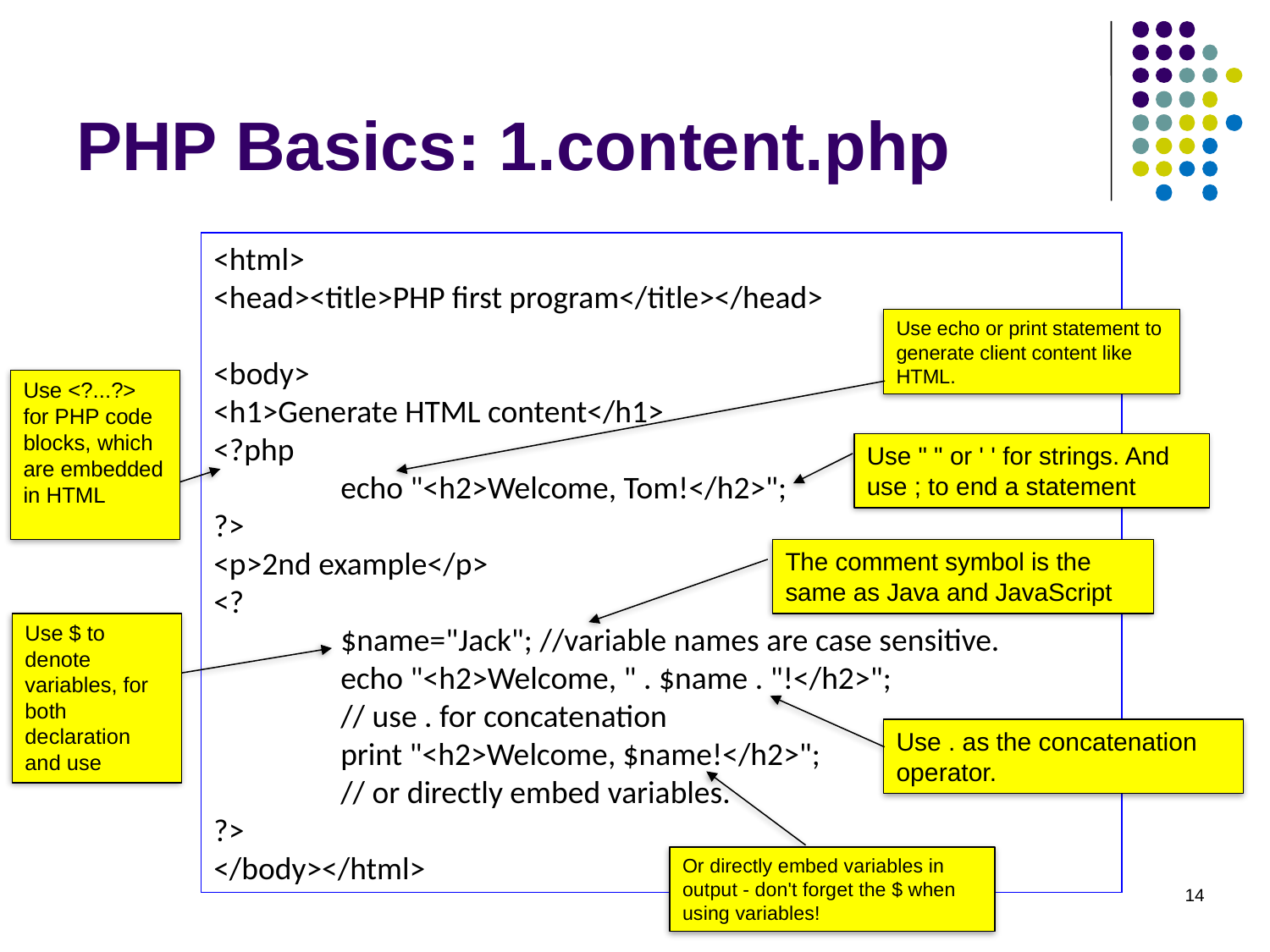

# PHP Basics: 1.content.php
<html>
<head><title>PHP first program</title></head>

<body>
<h1>Generate HTML content</h1>
<?php
	echo "<h2>Welcome, Tom!</h2>";
?>
<p>2nd example</p>
<?
	$name="Jack"; //variable names are case sensitive.
	echo "<h2>Welcome, " . $name . "!</h2>";
	// use . for concatenation
	print "<h2>Welcome, $name!</h2>";
	// or directly embed variables.
?>
</body></html>
Use echo or print statement to generate client content like HTML.
Use <?...?> for PHP code blocks, which are embedded in HTML
Use " " or ' ' for strings. And use ; to end a statement
The comment symbol is the same as Java and JavaScript
Use $ to denote variables, for both declaration and use
Use . as the concatenation operator.
Or directly embed variables in output - don't forget the $ when using variables!
14